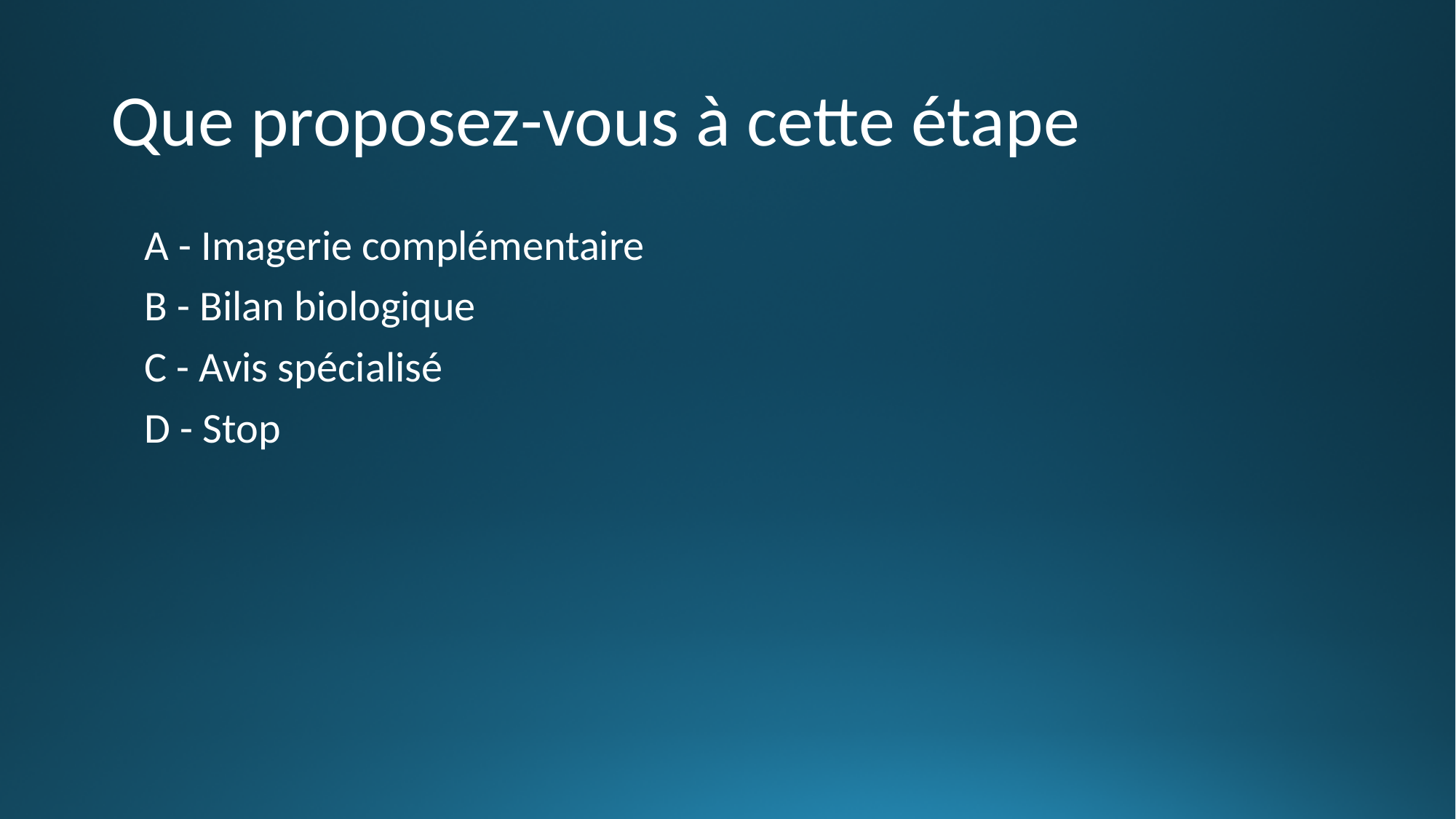

# Que proposez-vous à cette étape
A - Imagerie complémentaire
B - Bilan biologique
C - Avis spécialisé
D - Stop